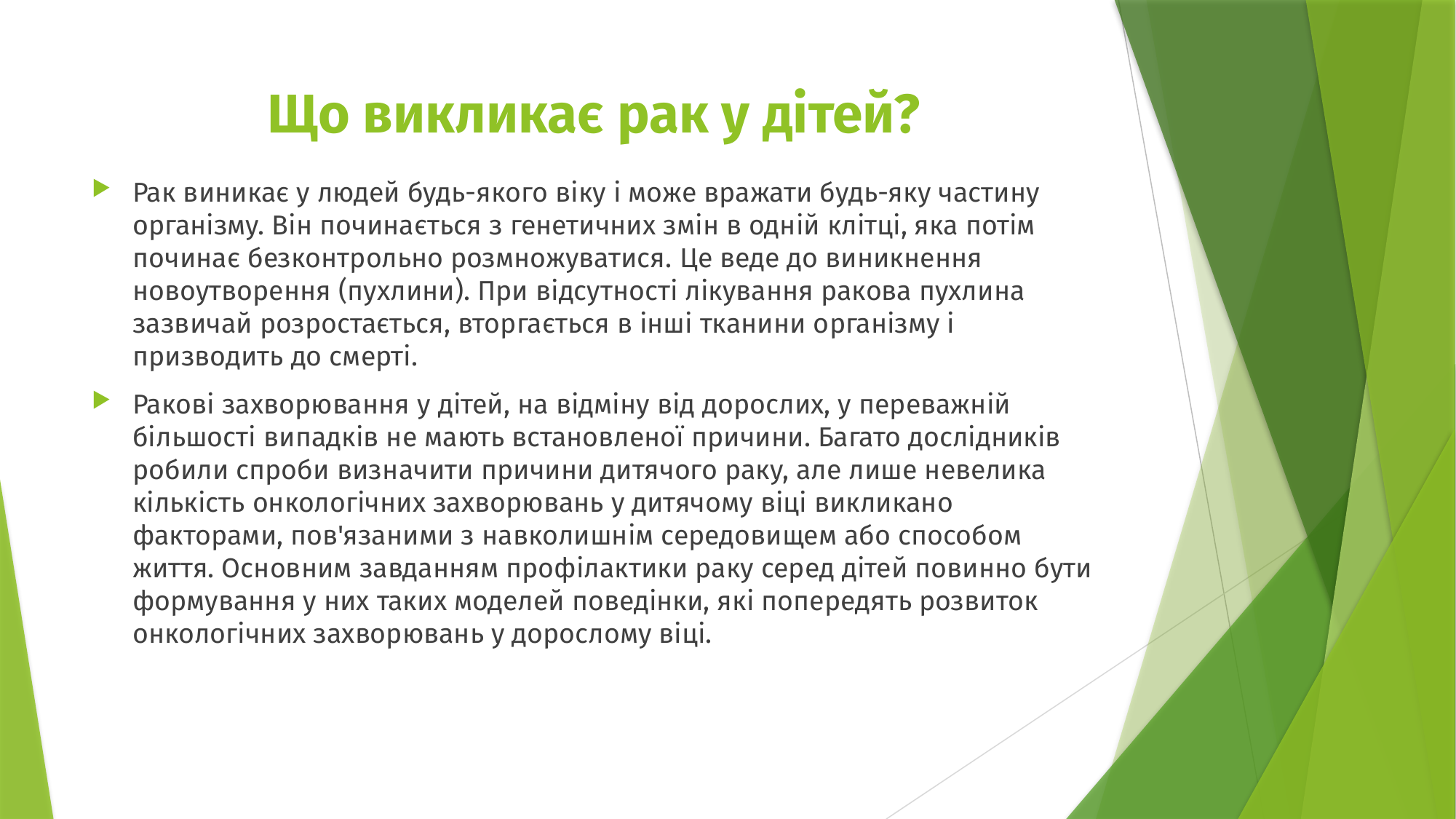

# Що викликає рак у дітей?
Рак виникає у людей будь-якого віку і може вражати будь-яку частину організму. Він починається з генетичних змін в одній клітці, яка потім починає безконтрольно розмножуватися. Це веде до виникнення новоутворення (пухлини). При відсутності лікування ракова пухлина зазвичай розростається, вторгається в інші тканини організму і призводить до смерті.
Ракові захворювання у дітей, на відміну від дорослих, у переважній більшості випадків не мають встановленої причини. Багато дослідників робили спроби визначити причини дитячого раку, але лише невелика кількість онкологічних захворювань у дитячому віці викликано факторами, пов'язаними з навколишнім середовищем або способом життя. Основним завданням профілактики раку серед дітей повинно бути формування у них таких моделей поведінки, які попередять розвиток онкологічних захворювань у дорослому віці.